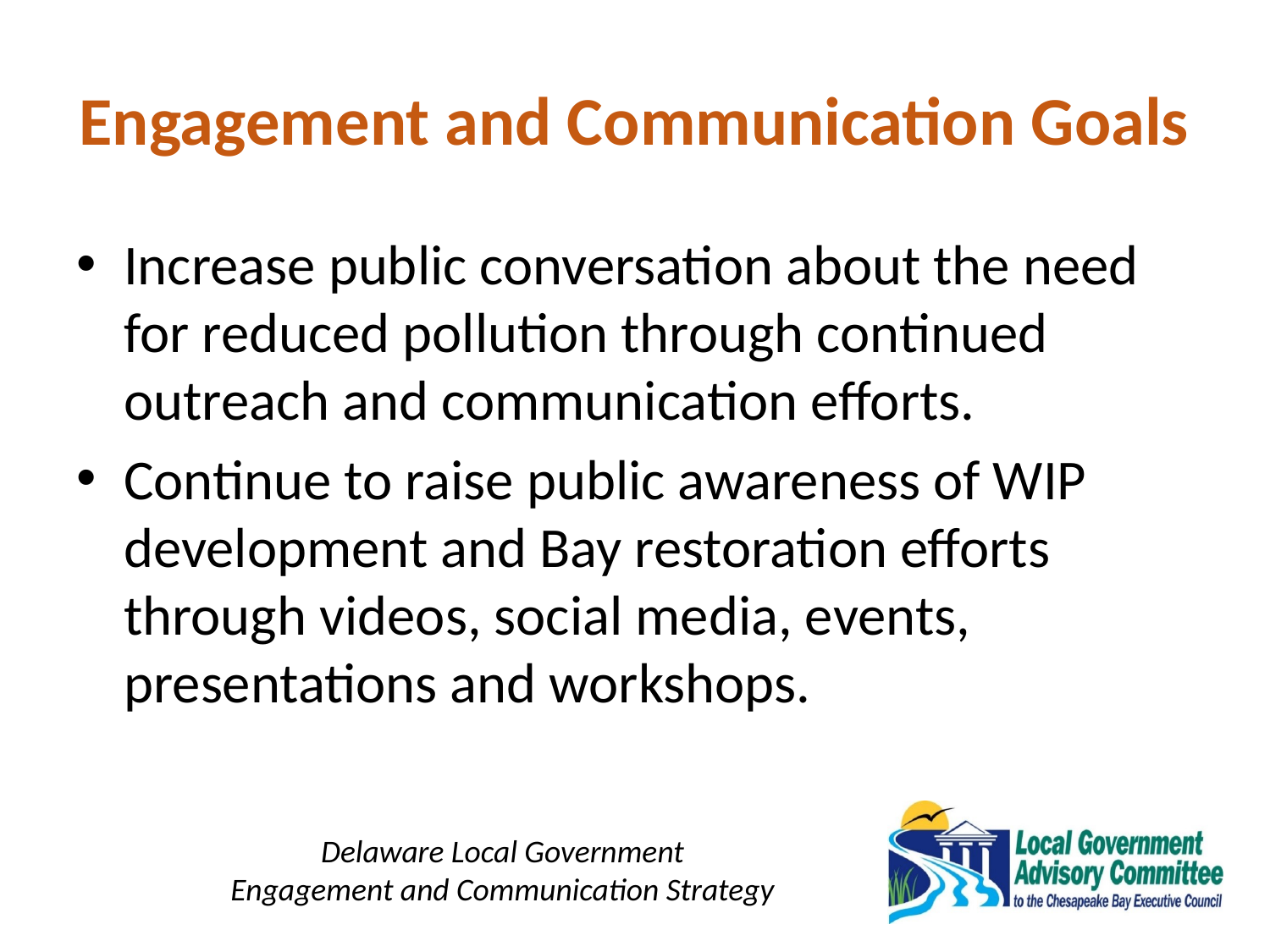

# Engagement and Communication Goals
Increase public conversation about the need for reduced pollution through continued outreach and communication efforts.
Continue to raise public awareness of WIP development and Bay restoration efforts through videos, social media, events, presentations and workshops.

Delaware Local Government
Engagement and Communication Strategy